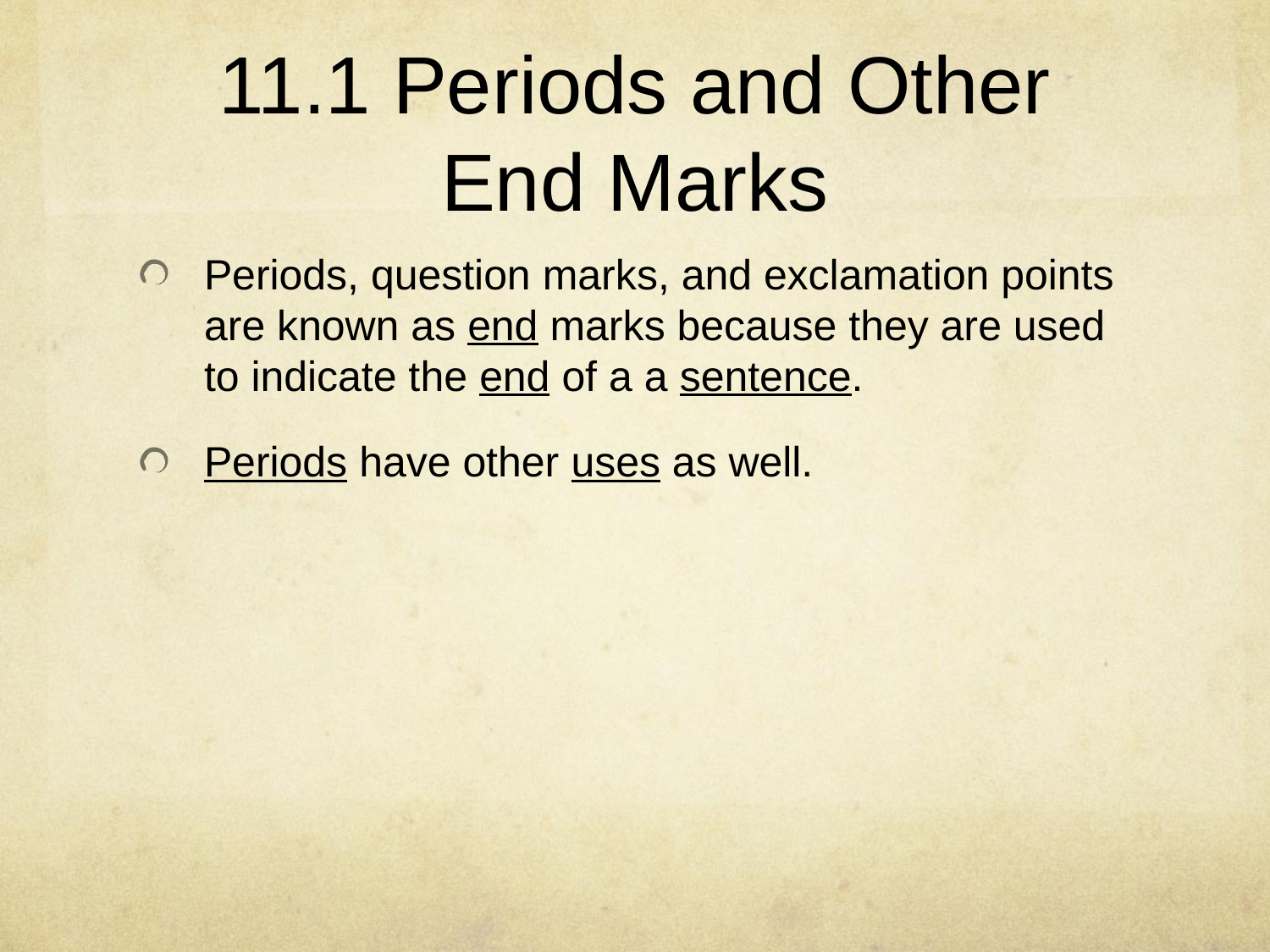

# 11.1 Periods and Other End Marks
Periods, question marks, and exclamation points are known as end marks because they are used to indicate the end of a a sentence.
Periods have other uses as well.